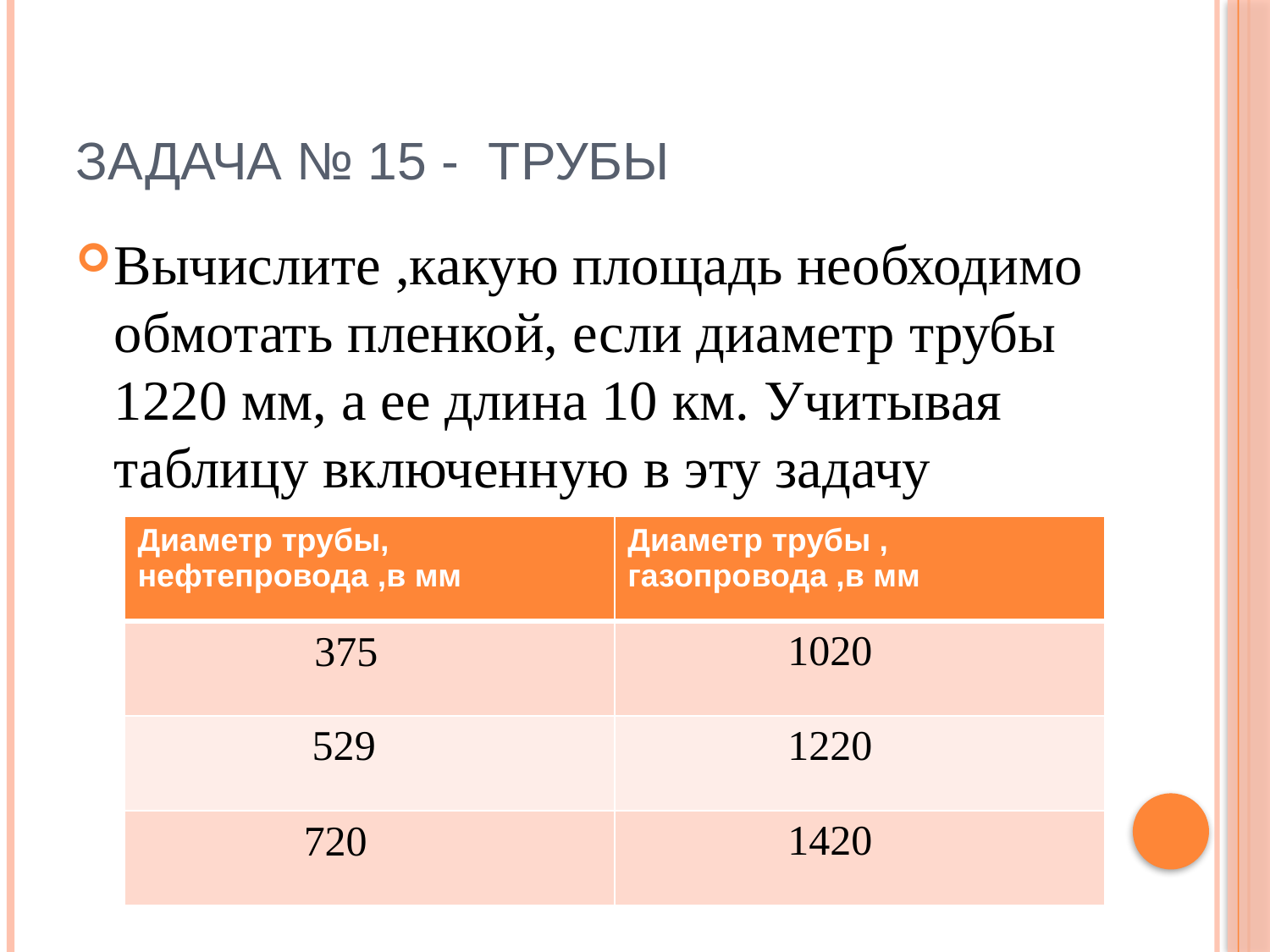

# Задача № 15 -  Трубы
Вычислите ,какую площадь необходимо обмотать пленкой, если диаметр трубы 1220 мм, а ее длина 10 км. Учитывая таблицу включенную в эту задачу

| Диаметр трубы, нефтепровода ,в мм | Диаметр трубы , газопровода ,в мм |
| --- | --- |
| 375 | 1020 |
| 529 | 1220 |
| 720 | 1420 |